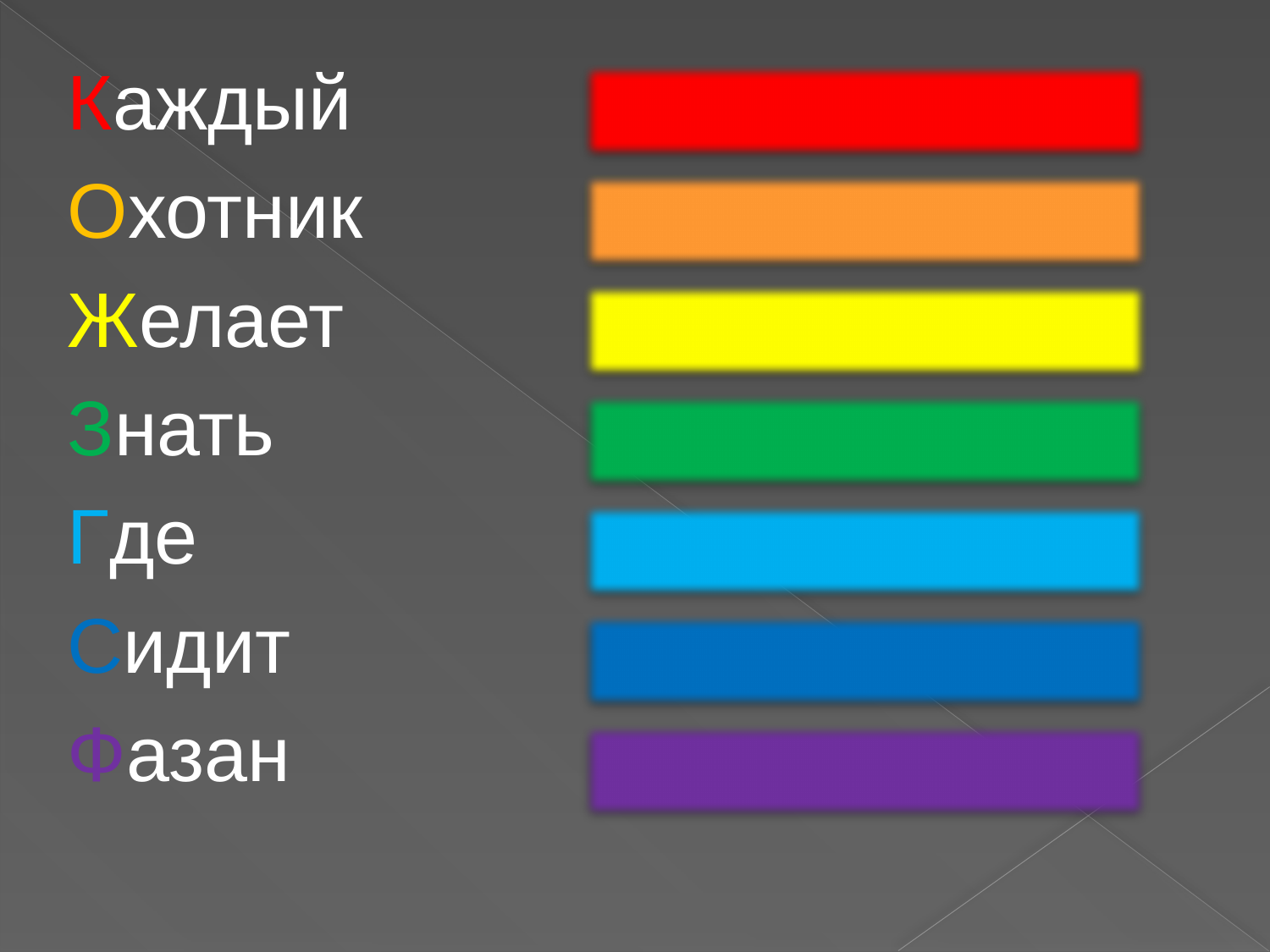

Каждый
Охотник
Желает
Знать
Где
Сидит
Фазан